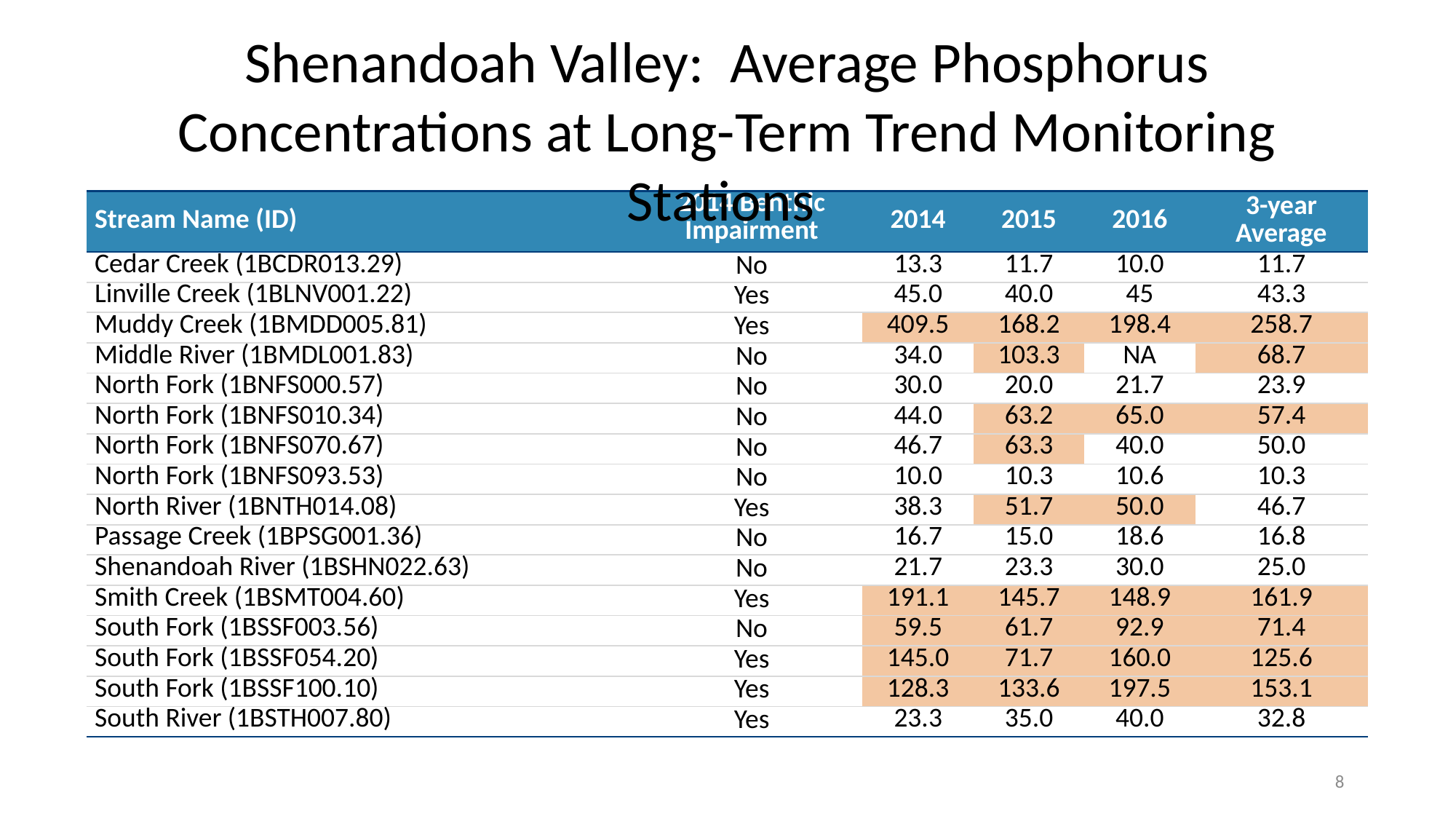

Shenandoah Valley:  Average Phosphorus Concentrations at Long-Term Trend Monitoring Stations
| Stream Name (ID) | 2014 Benthic Impairment | 2014 | 2015 | 2016 | 3-year Average |
| --- | --- | --- | --- | --- | --- |
| Cedar Creek (1BCDR013.29) | No | 13.3 | 11.7 | 10.0 | 11.7 |
| Linville Creek (1BLNV001.22) | Yes | 45.0 | 40.0 | 45 | 43.3 |
| Muddy Creek (1BMDD005.81) | Yes | 409.5 | 168.2 | 198.4 | 258.7 |
| Middle River (1BMDL001.83) | No | 34.0 | 103.3 | NA | 68.7 |
| North Fork (1BNFS000.57) | No | 30.0 | 20.0 | 21.7 | 23.9 |
| North Fork (1BNFS010.34) | No | 44.0 | 63.2 | 65.0 | 57.4 |
| North Fork (1BNFS070.67) | No | 46.7 | 63.3 | 40.0 | 50.0 |
| North Fork (1BNFS093.53) | No | 10.0 | 10.3 | 10.6 | 10.3 |
| North River (1BNTH014.08) | Yes | 38.3 | 51.7 | 50.0 | 46.7 |
| Passage Creek (1BPSG001.36) | No | 16.7 | 15.0 | 18.6 | 16.8 |
| Shenandoah River (1BSHN022.63) | No | 21.7 | 23.3 | 30.0 | 25.0 |
| Smith Creek (1BSMT004.60) | Yes | 191.1 | 145.7 | 148.9 | 161.9 |
| South Fork (1BSSF003.56) | No | 59.5 | 61.7 | 92.9 | 71.4 |
| South Fork (1BSSF054.20) | Yes | 145.0 | 71.7 | 160.0 | 125.6 |
| South Fork (1BSSF100.10) | Yes | 128.3 | 133.6 | 197.5 | 153.1 |
| South River (1BSTH007.80) | Yes | 23.3 | 35.0 | 40.0 | 32.8 |
8